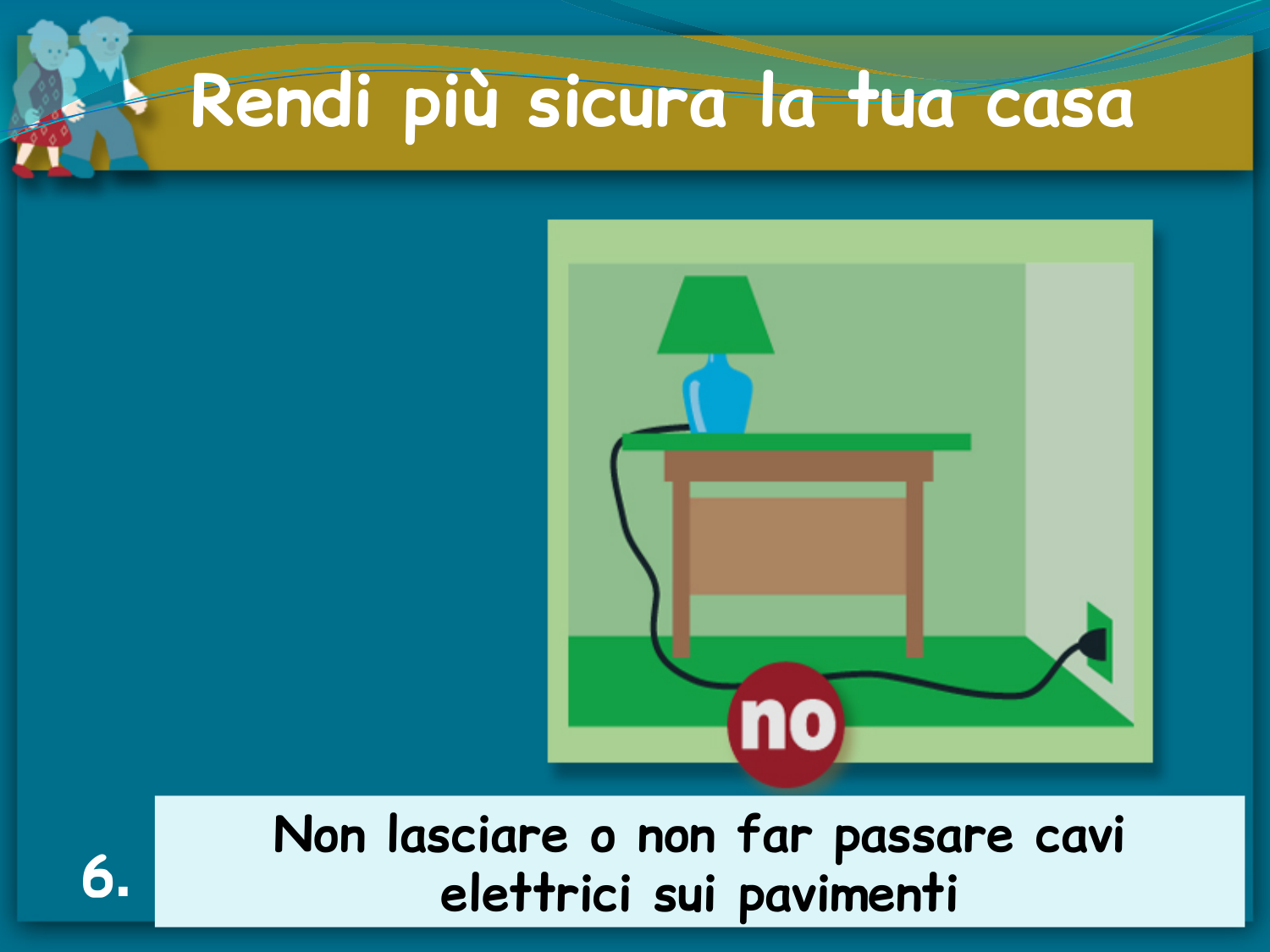

Rendi più sicura la tua casa
Non lasciare o non far passare cavi elettrici sui pavimenti
6.